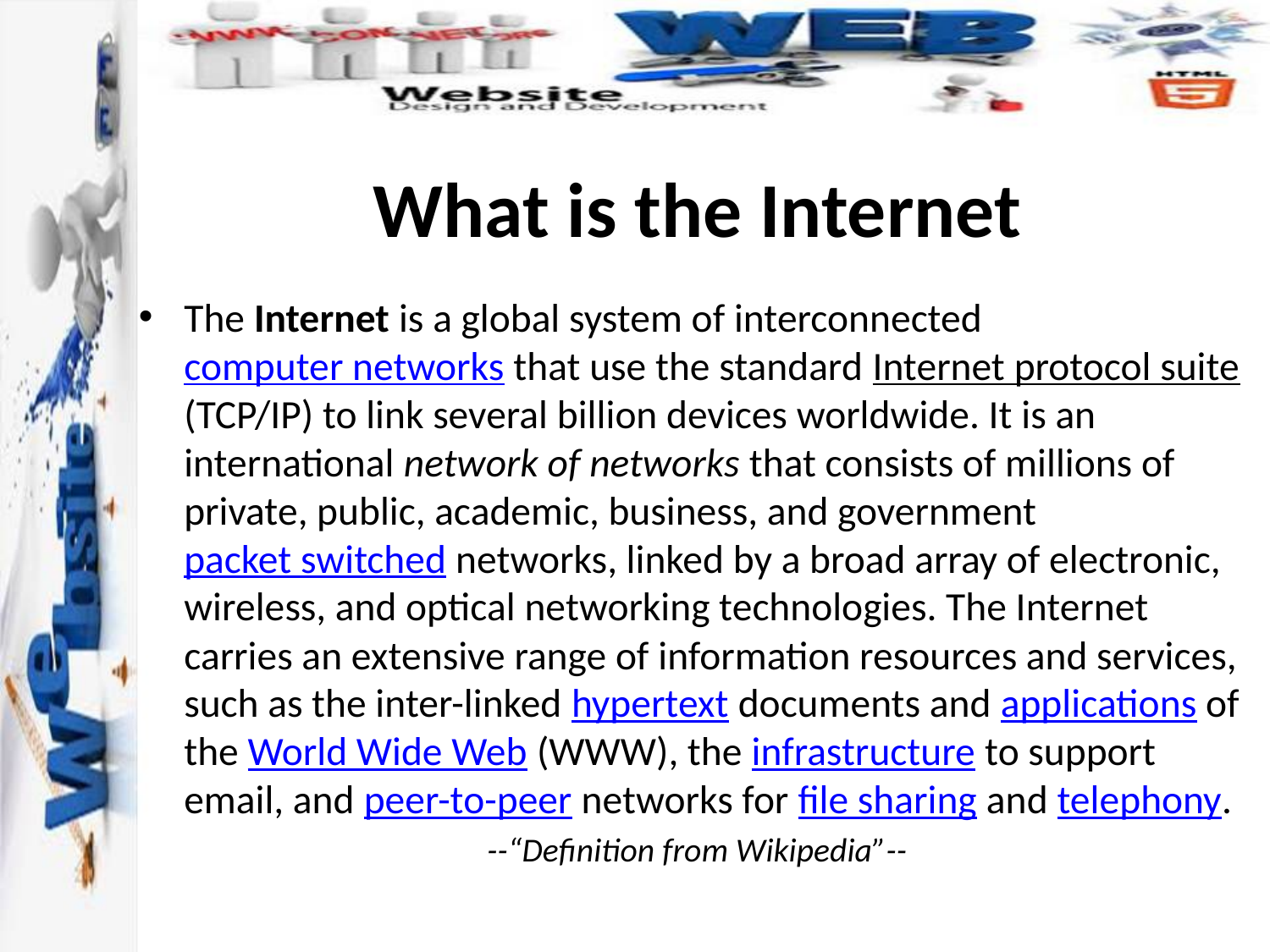

# What is the Internet
The Internet is a global system of interconnected computer networks that use the standard Internet protocol suite (TCP/IP) to link several billion devices worldwide. It is an international network of networks that consists of millions of private, public, academic, business, and government packet switched networks, linked by a broad array of electronic, wireless, and optical networking technologies. The Internet carries an extensive range of information resources and services, such as the inter-linked hypertext documents and applications of the World Wide Web (WWW), the infrastructure to support email, and peer-to-peer networks for file sharing and telephony.
--“Definition from Wikipedia”--